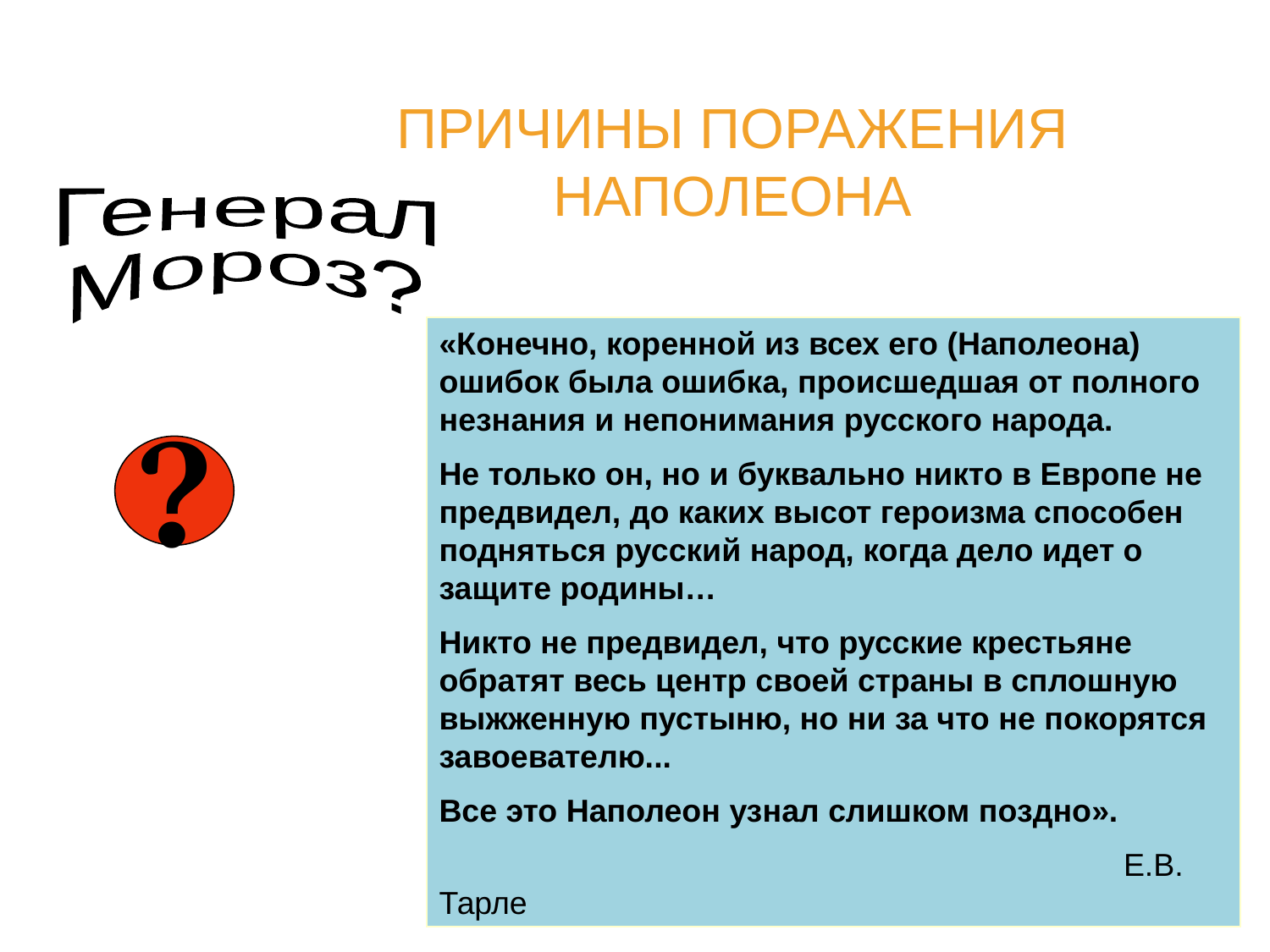

Причины поражения наполеона
Генерал
Мороз?
«Конечно, коренной из всех его (Наполеона) ошибок была ошибка, происшедшая от полного незнания и непонимания русского народа.
Не только он, но и буквально никто в Европе не предвидел, до каких высот героизма способен подняться русский народ, когда дело идет о защите родины…
Никто не предвидел, что русские крестьяне обратят весь центр своей страны в сплошную выжженную пустыню, но ни за что не покорятся завоевателю...
Все это Наполеон узнал слишком поздно».
                                                                             Е.В. Тарле
?